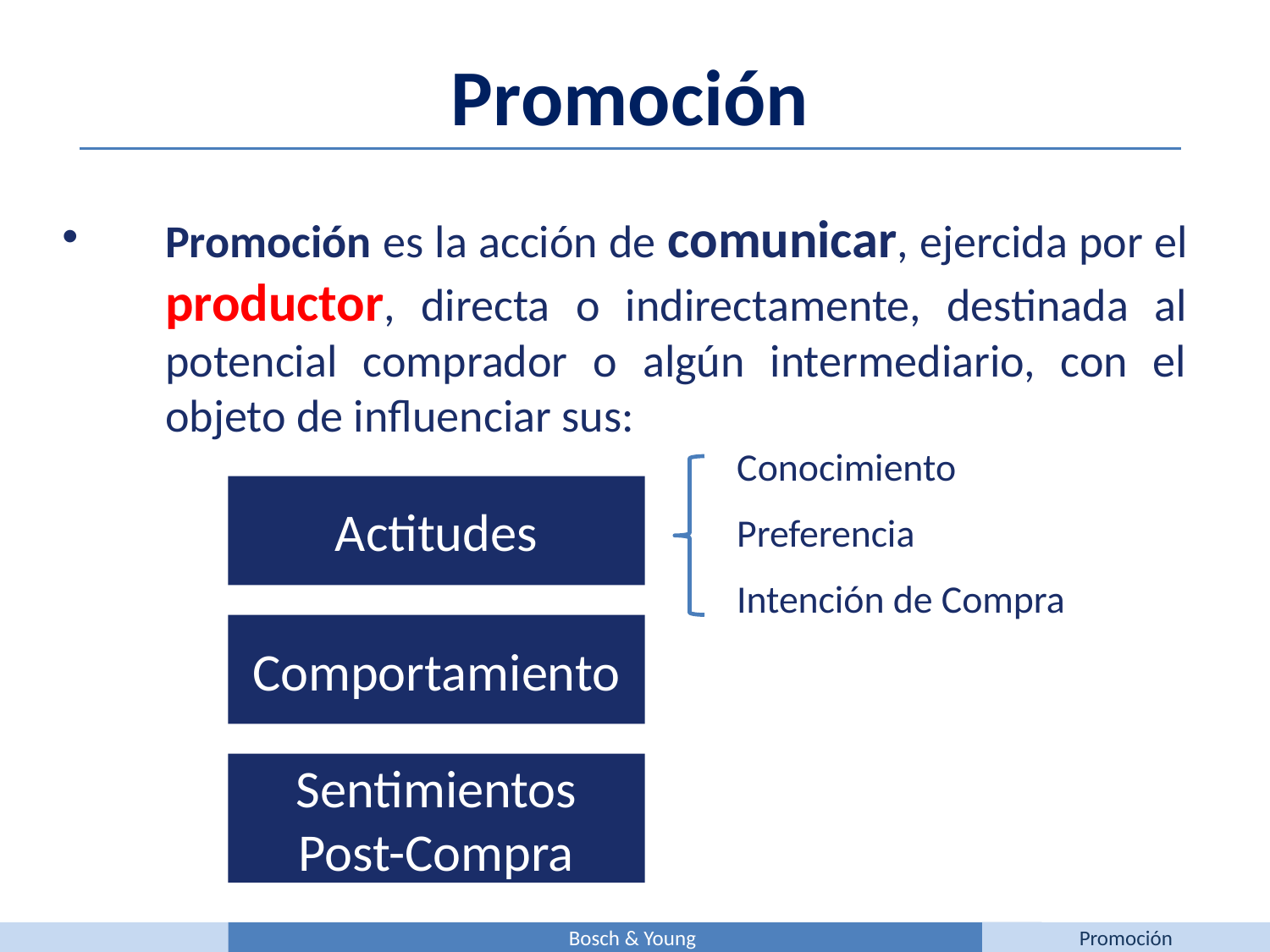

Promoción
Promoción es la acción de comunicar, ejercida por el productor, directa o indirectamente, destinada al potencial comprador o algún intermediario, con el objeto de influenciar sus:

Conocimiento
Preferencia
Intención de Compra

Actitudes
Comportamiento
Sentimientos Post-Compra

Bosch & Young
Promoción